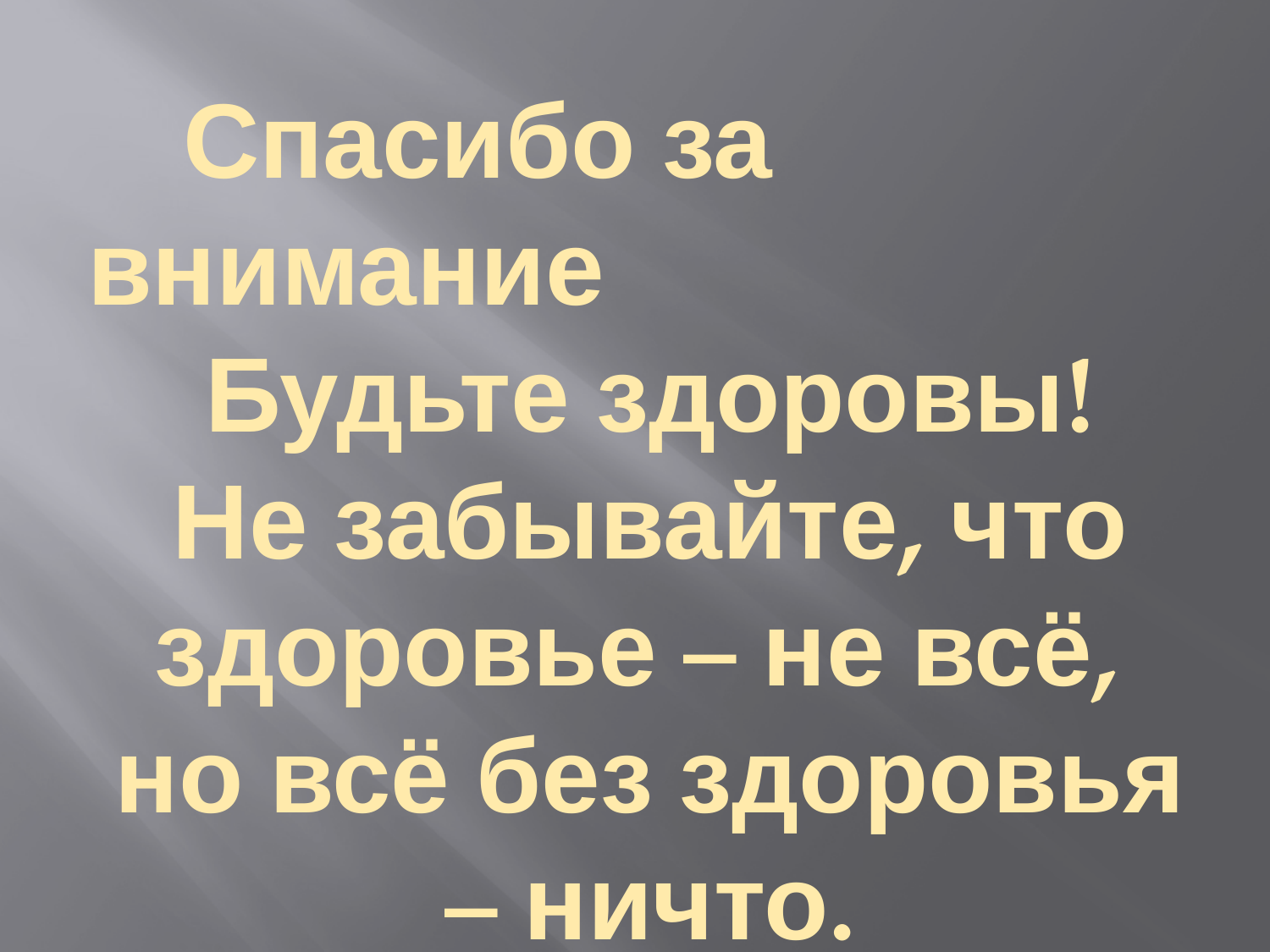

Спасибо за внимание
Будьте здоровы!
Не забывайте, что здоровье – не всё,
но всё без здоровья – ничто.